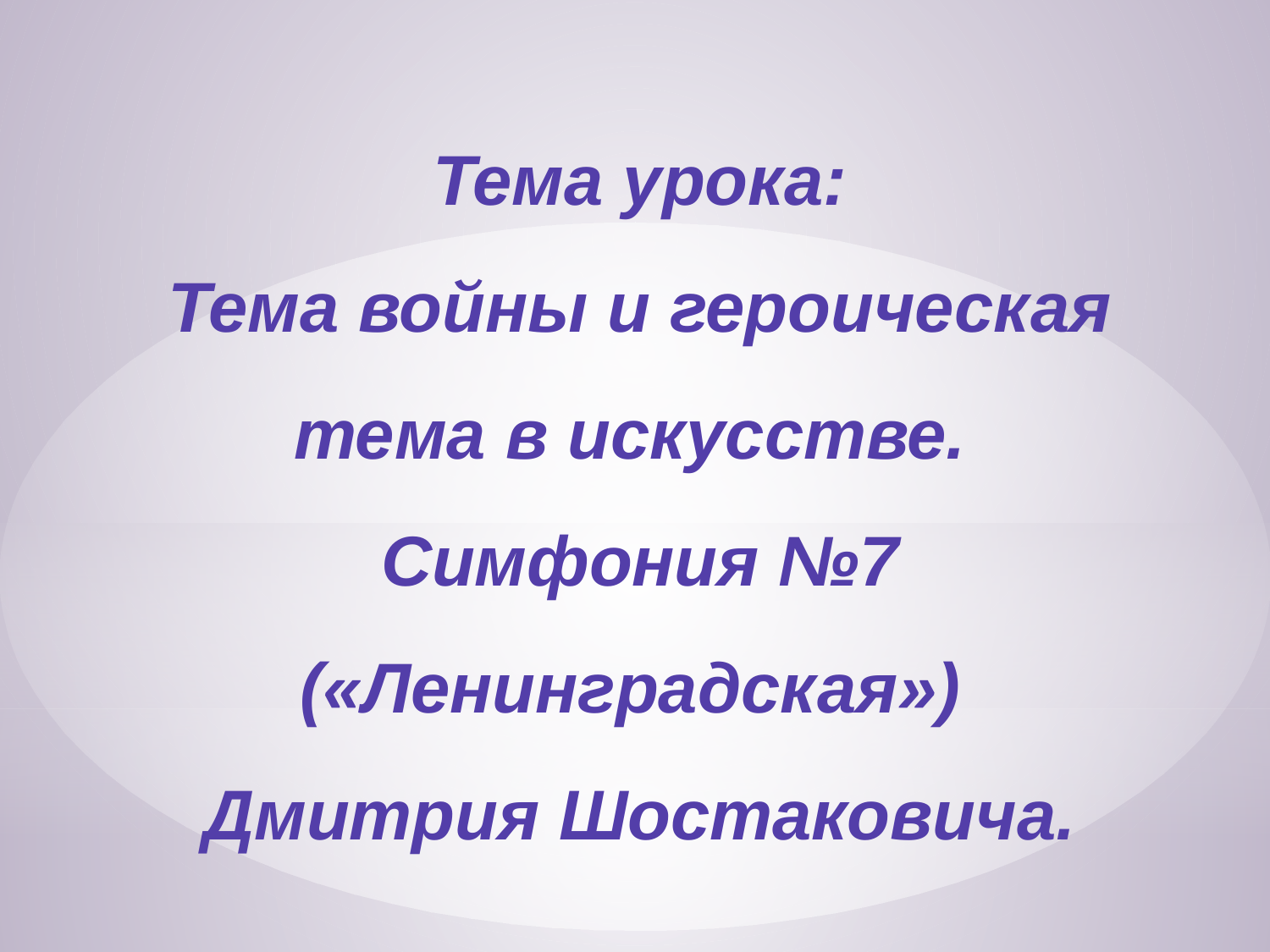

Тема урока:
Тема войны и героическая тема в искусстве.
Симфония №7 («Ленинградская»)
Дмитрия Шостаковича.